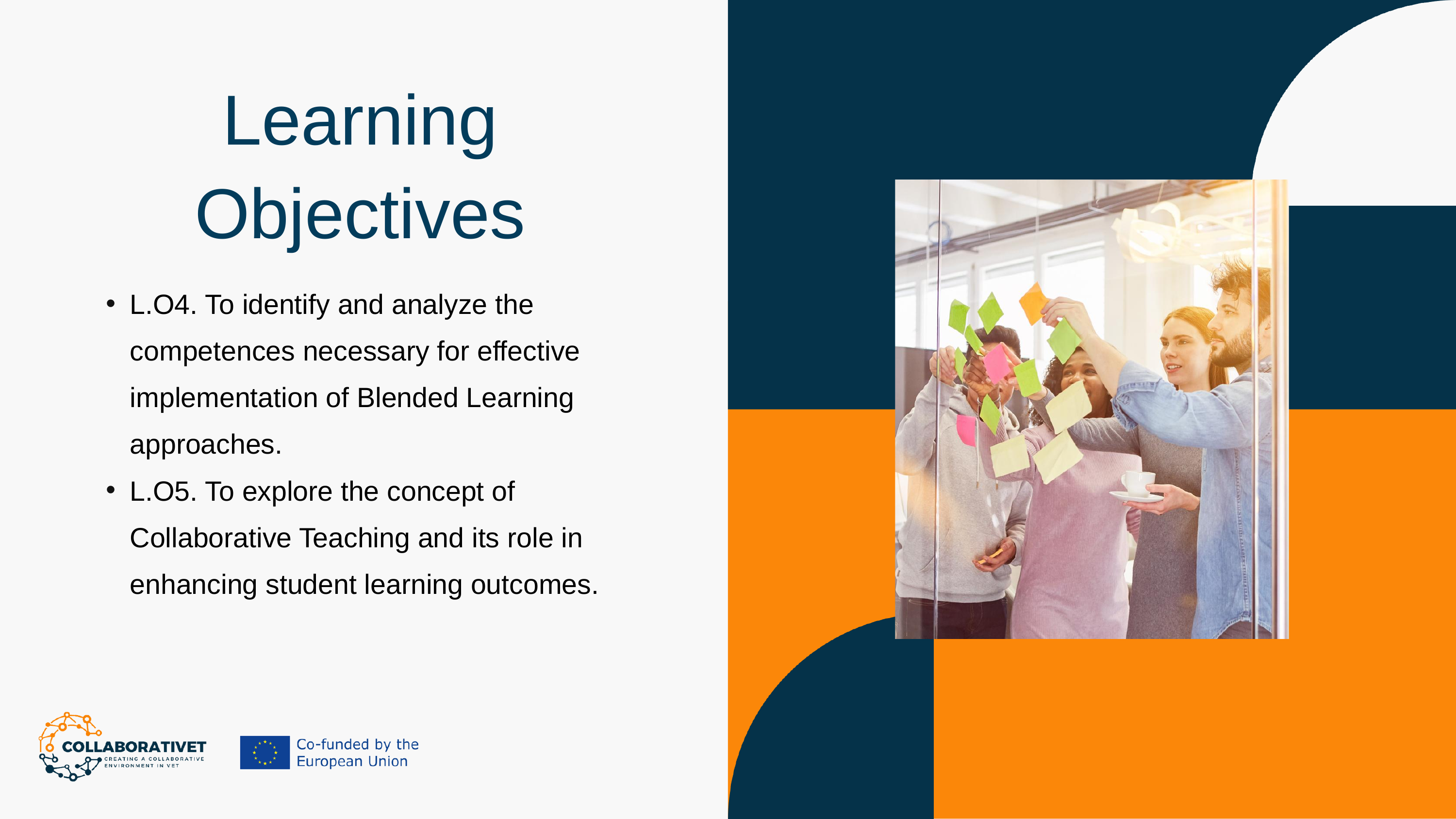

Learning Objectives

L.O4. To identify and analyze the competences necessary for effective implementation of Blended Learning approaches.
L.O5. To explore the concept of Collaborative Teaching and its role in enhancing student learning outcomes.